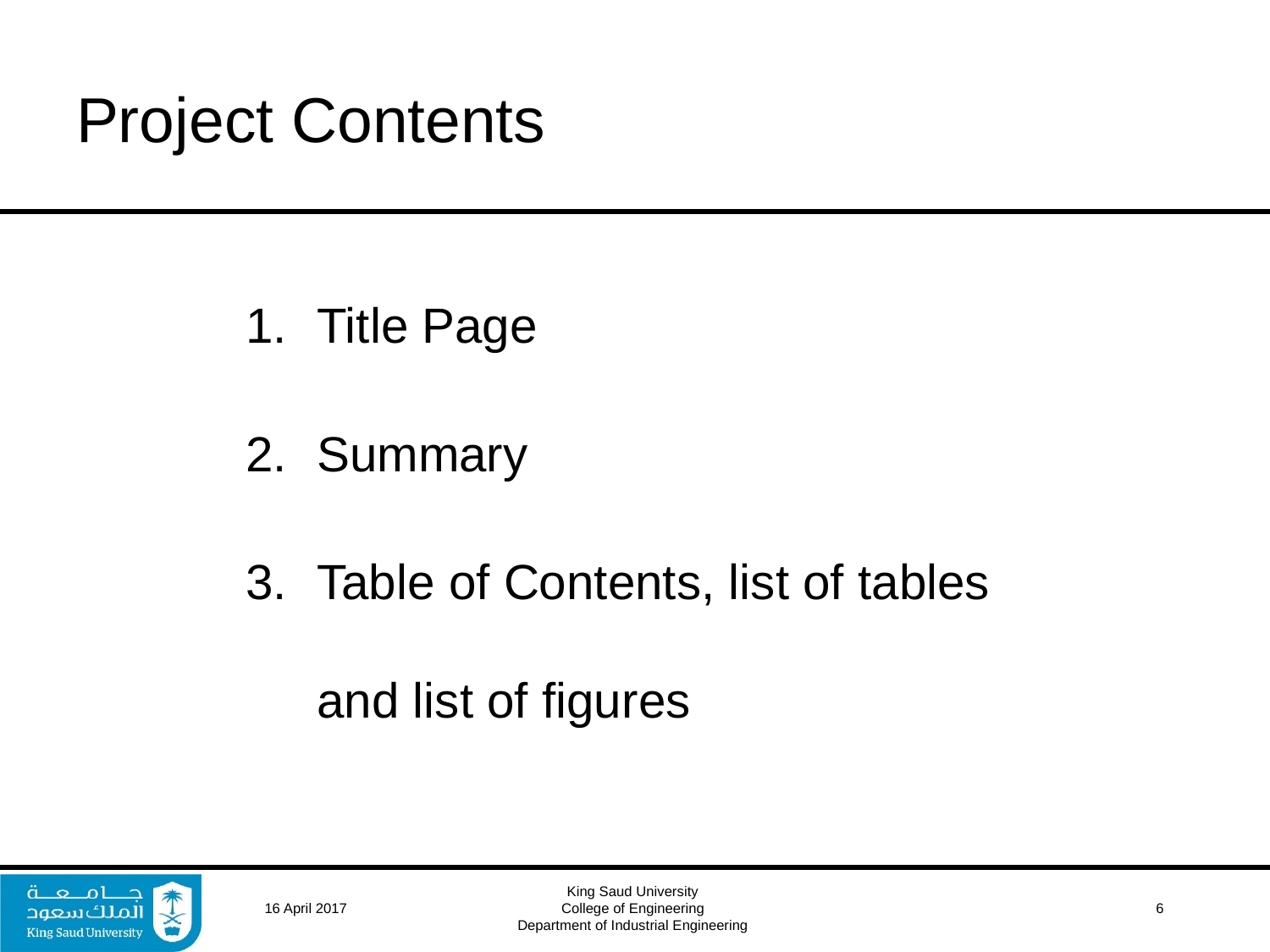

# Project Contents
Title Page
Summary
Table of Contents, list of tables and list of figures
16 April 2017

King Saud University
College of Engineering
Department of Industrial Engineering

                                                          6